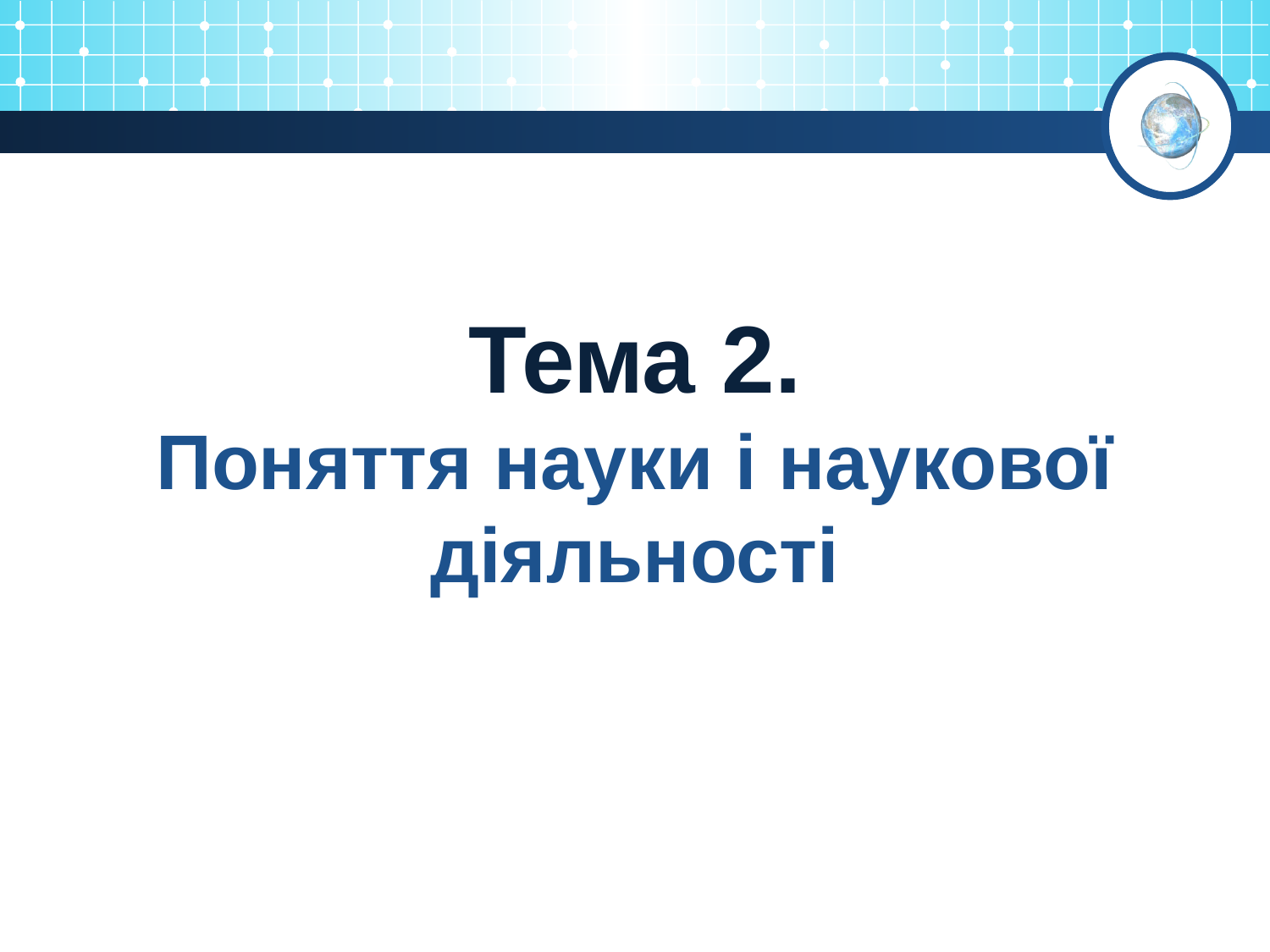

# Тема 2. Поняття науки і наукової діяльності